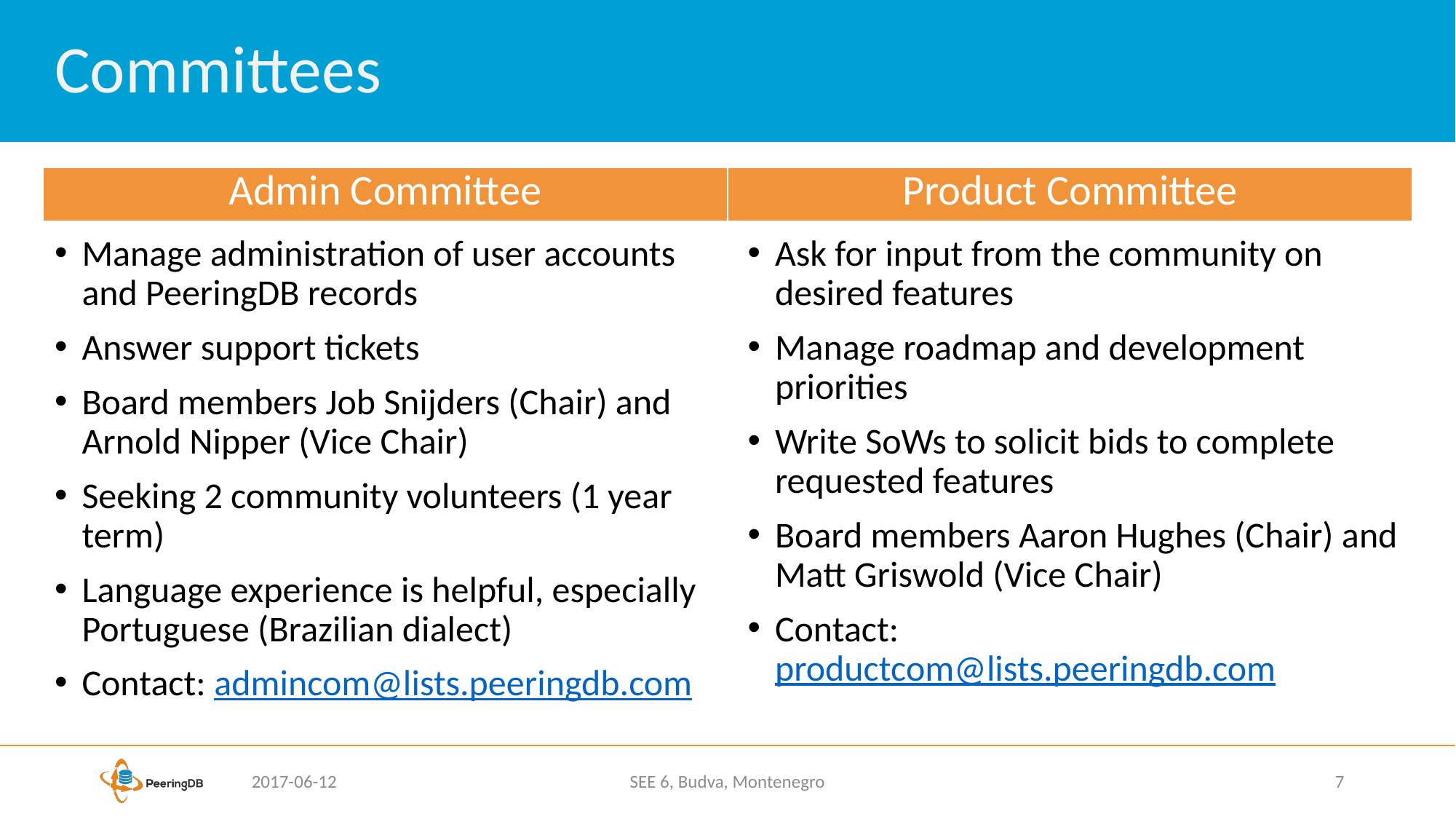

# Committees
| Admin Committee | Product Committee |
| --- | --- |
Manage administration of user accounts and PeeringDB records
Answer support tickets
Board members Job Snijders (Chair) and Arnold Nipper (Vice Chair)
Seeking 2 community volunteers (1 year term)
Language experience is helpful, especially Portuguese (Brazilian dialect)
Contact: admincom@lists.peeringdb.com

Ask for input from the community on desired features
Manage roadmap and development priorities
Write SoWs to solicit bids to complete requested features
Board members Aaron Hughes (Chair) and Matt Griswold (Vice Chair)
Contact: productcom@lists.peeringdb.com
2017-06-12
SEE 6, Budva, Montenegro
7